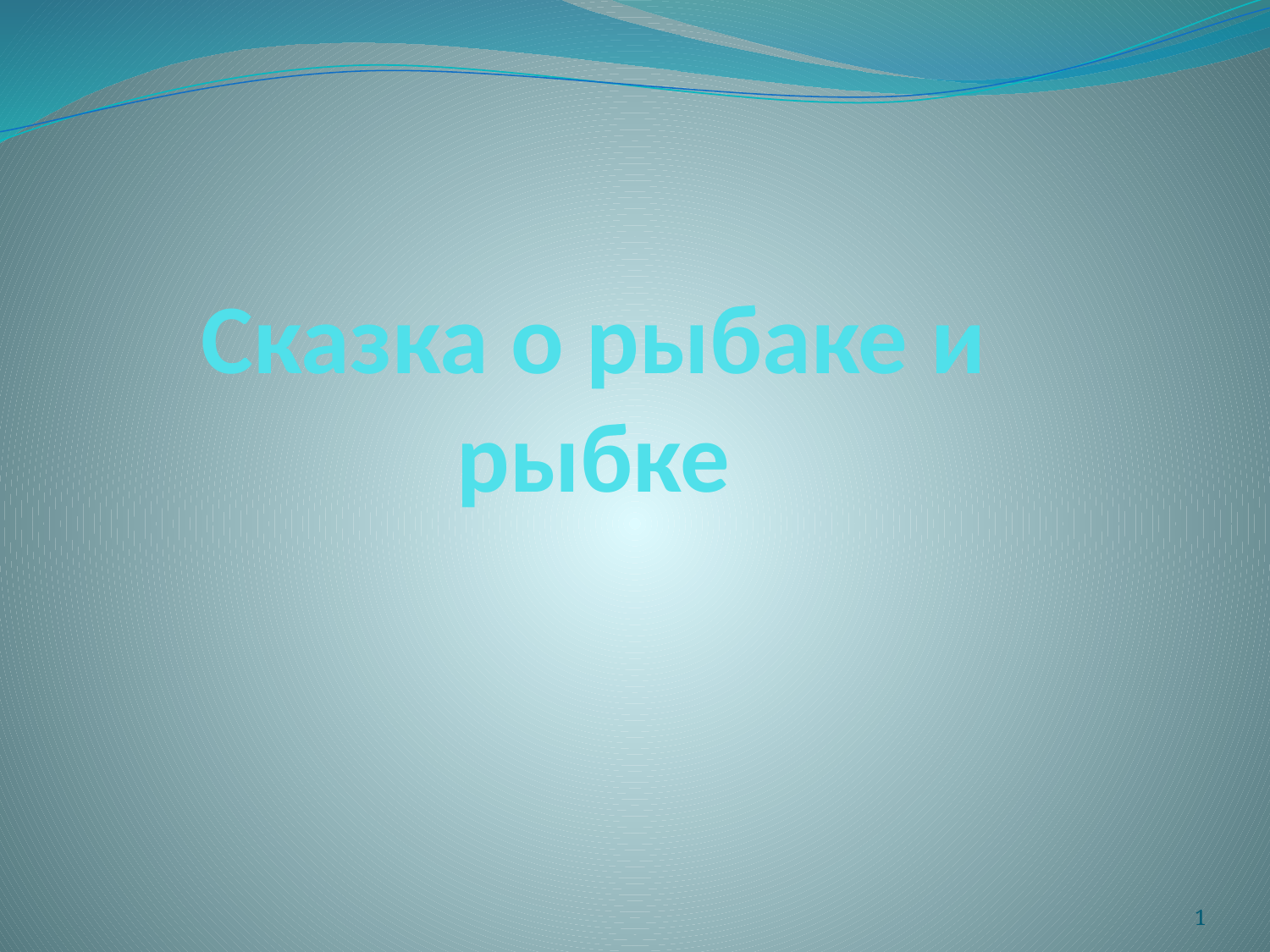

# Сказка о рыбаке и рыбке
1